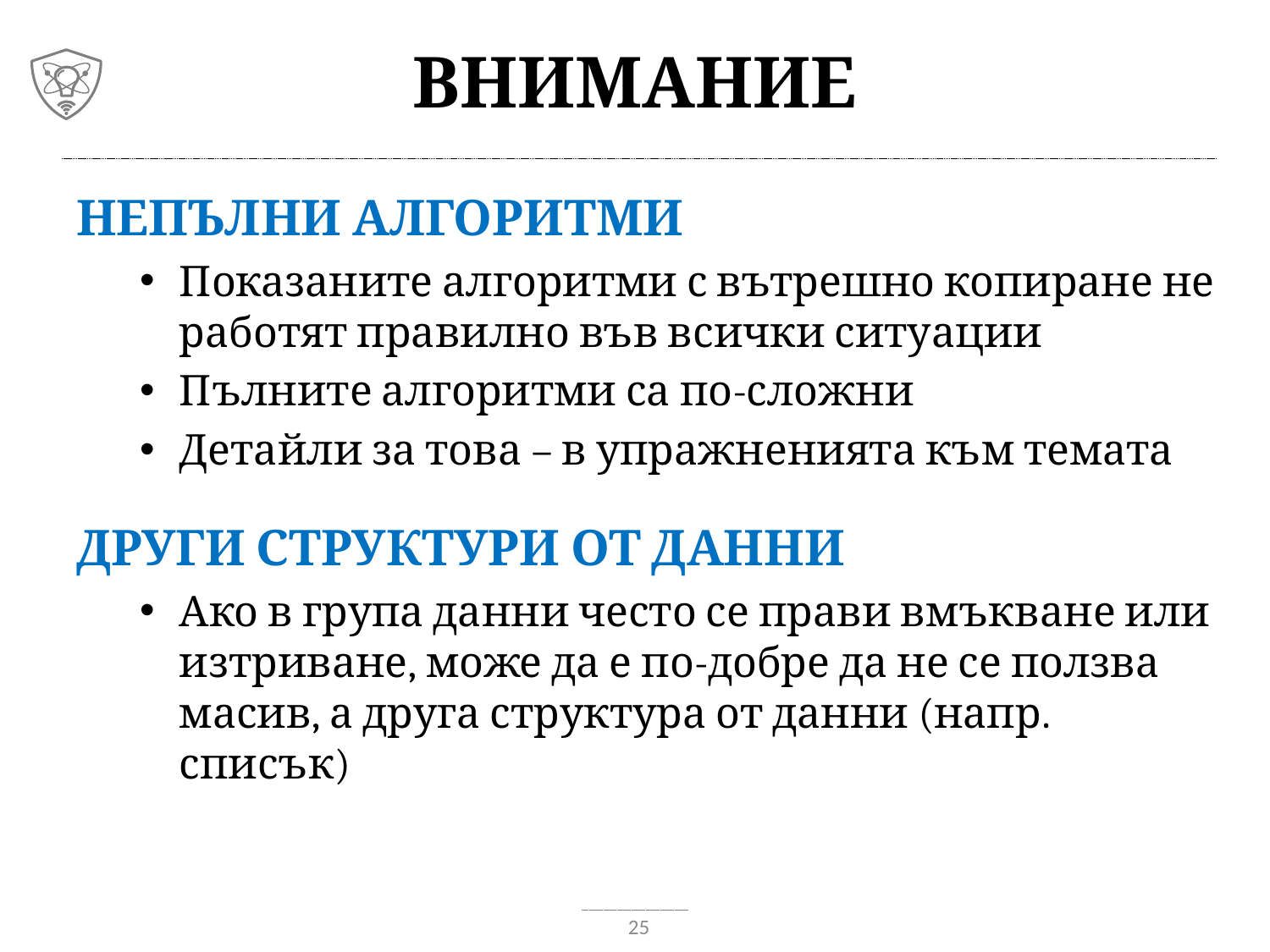

# ВНИМАНИЕ
Непълни алгоритми
Показаните алгоритми с вътрешно копиране не работят правилно във всички ситуации
Пълните алгоритми са по-сложни
Детайли за това – в упражненията към темата
Други структури от данни
Ако в група данни често се прави вмъкване или изтриване, може да е по-добре да не се ползва масив, а друга структура от данни (напр. списък)
25